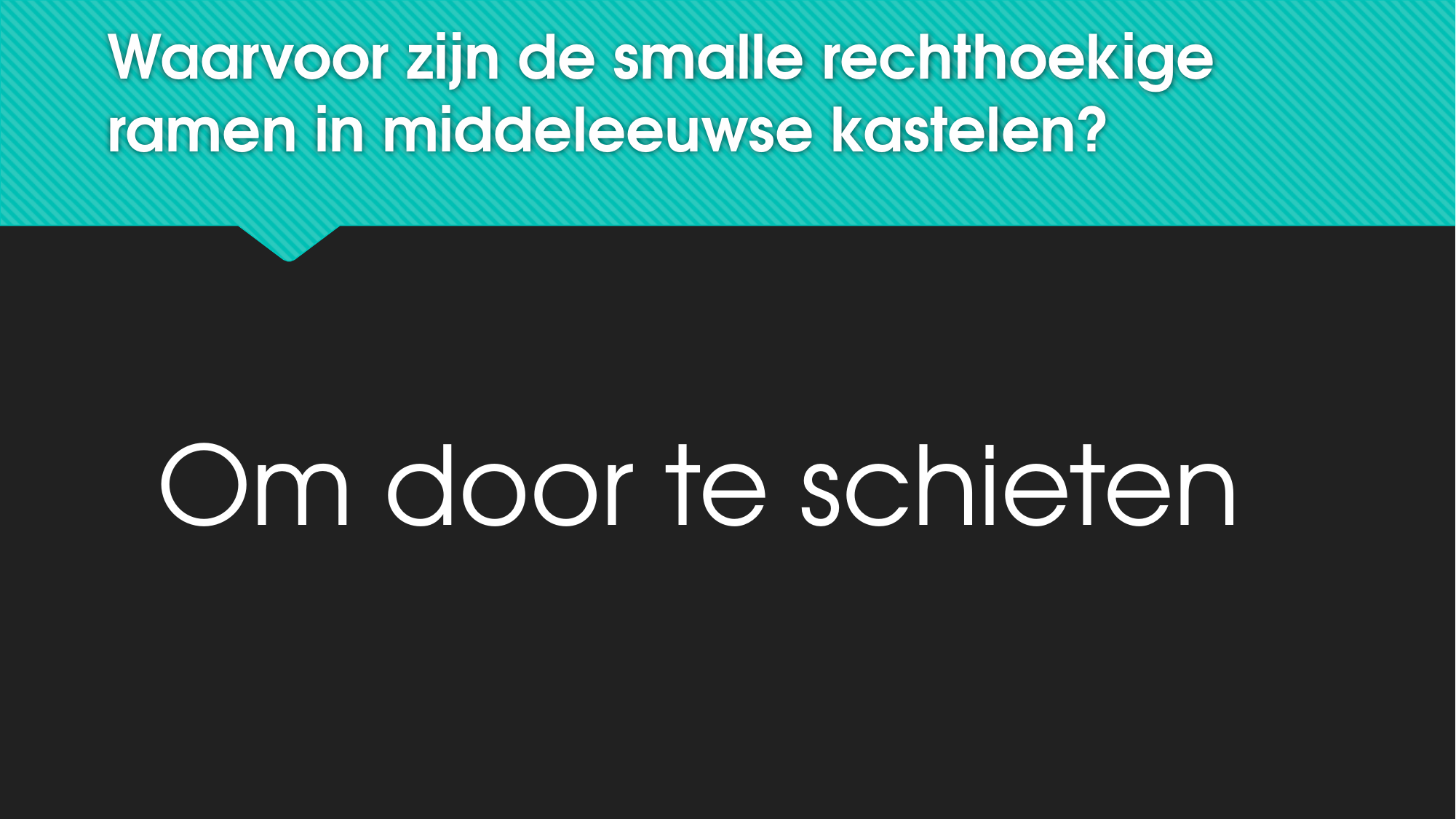

# Waarvoor zijn de smalle rechthoekige ramen in middeleeuwse kastelen?

Om door te schieten